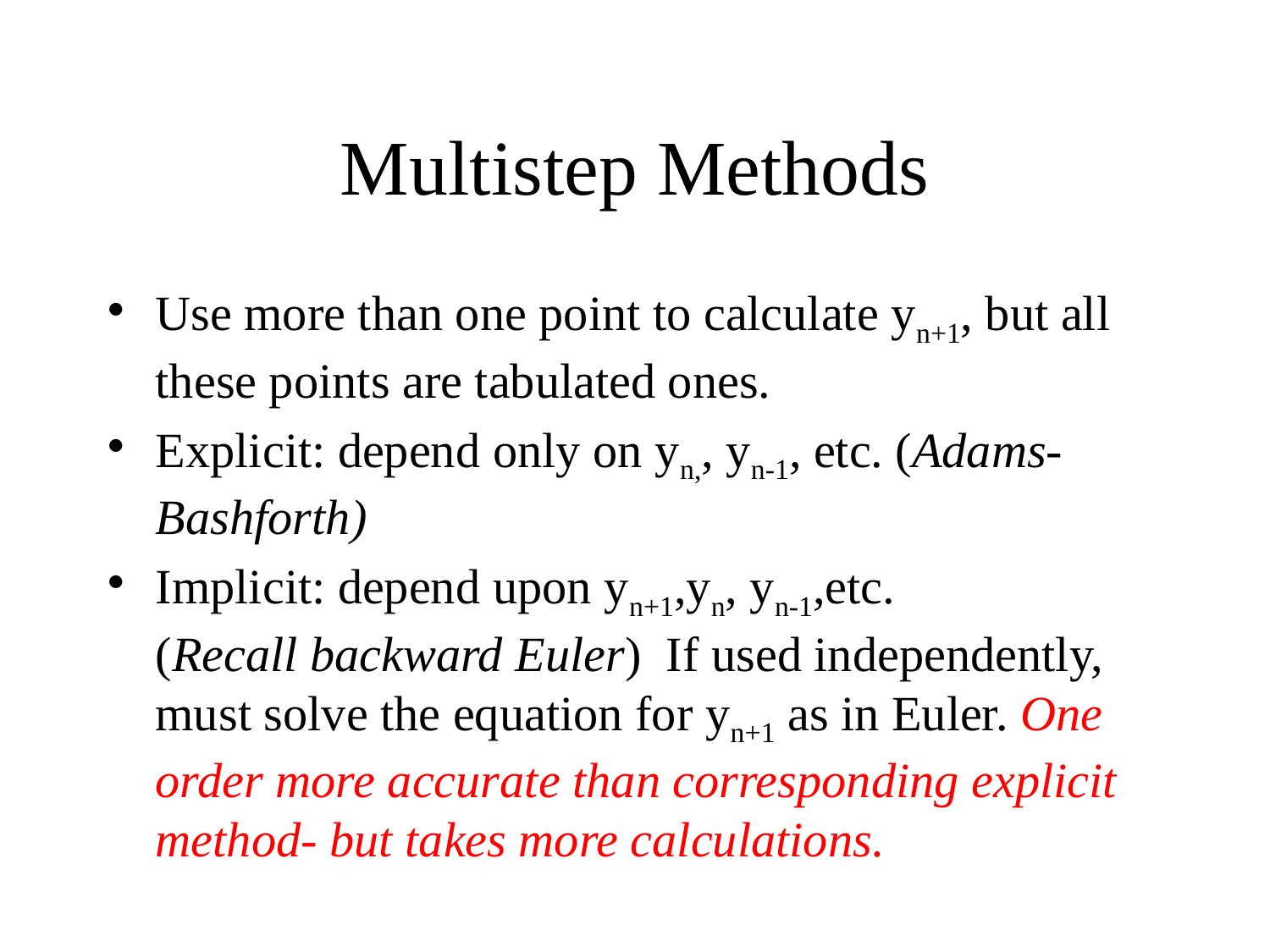

# Multistep Methods
Use more than one point to calculate yn+1, but all these points are tabulated ones.
Explicit: depend only on yn,, yn-1, etc. (Adams-Bashforth)
Implicit: depend upon yn+1,yn, yn-1,etc.
(Recall backward Euler)  If used independently, must solve the equation for yn+1 as in Euler. One order more accurate than corresponding explicit method- but takes more calculations.